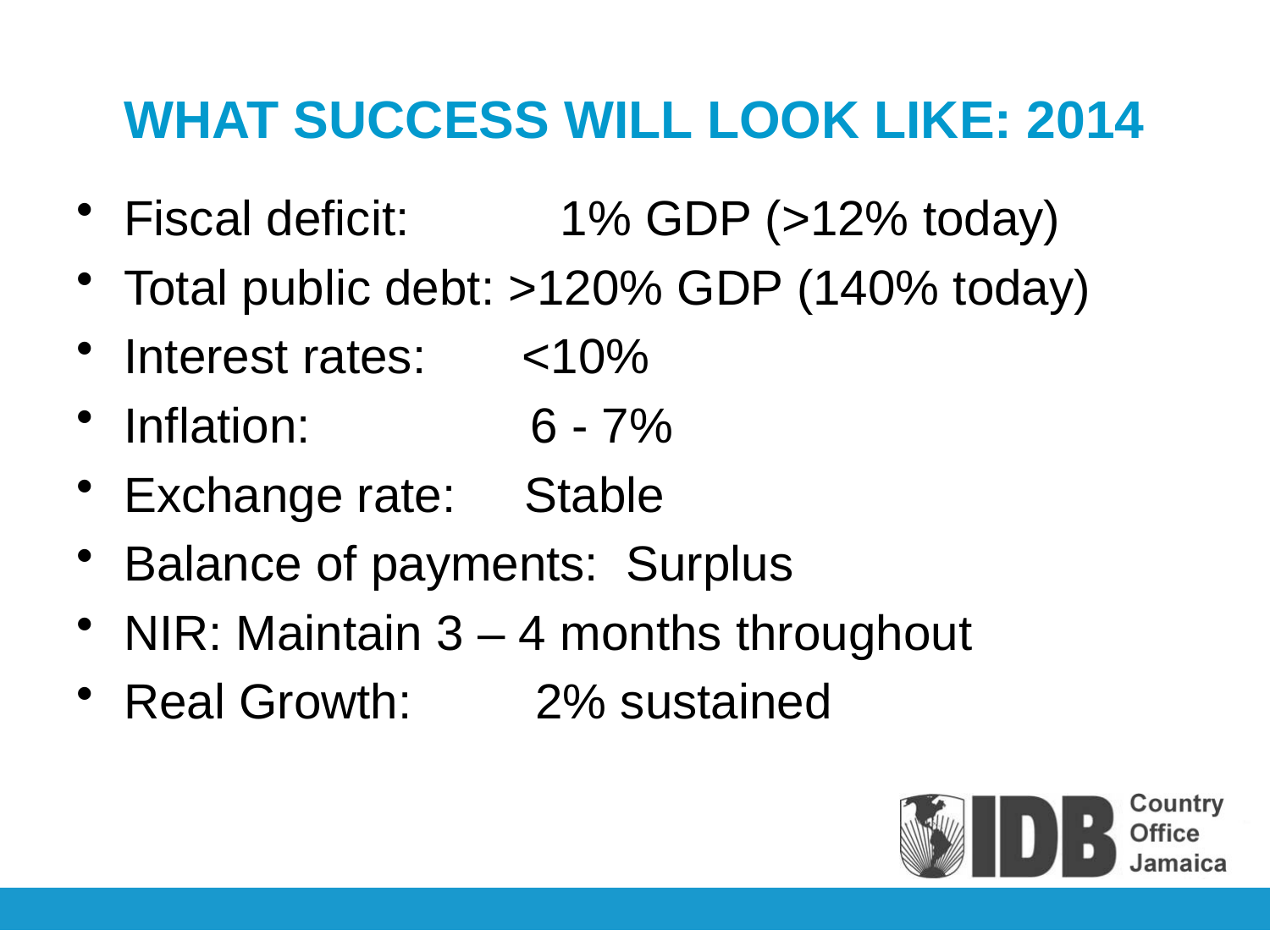

# WHAT SUCCESS WILL LOOK LIKE: 2014
Fiscal deficit:           1% GDP (>12% today)
Total public debt: >120% GDP (140% today)
Interest rates:       <10%
Inflation:                6 - 7%
Exchange rate:     Stable
Balance of payments:  Surplus
NIR: Maintain 3 – 4 months throughout
Real Growth:         2% sustained